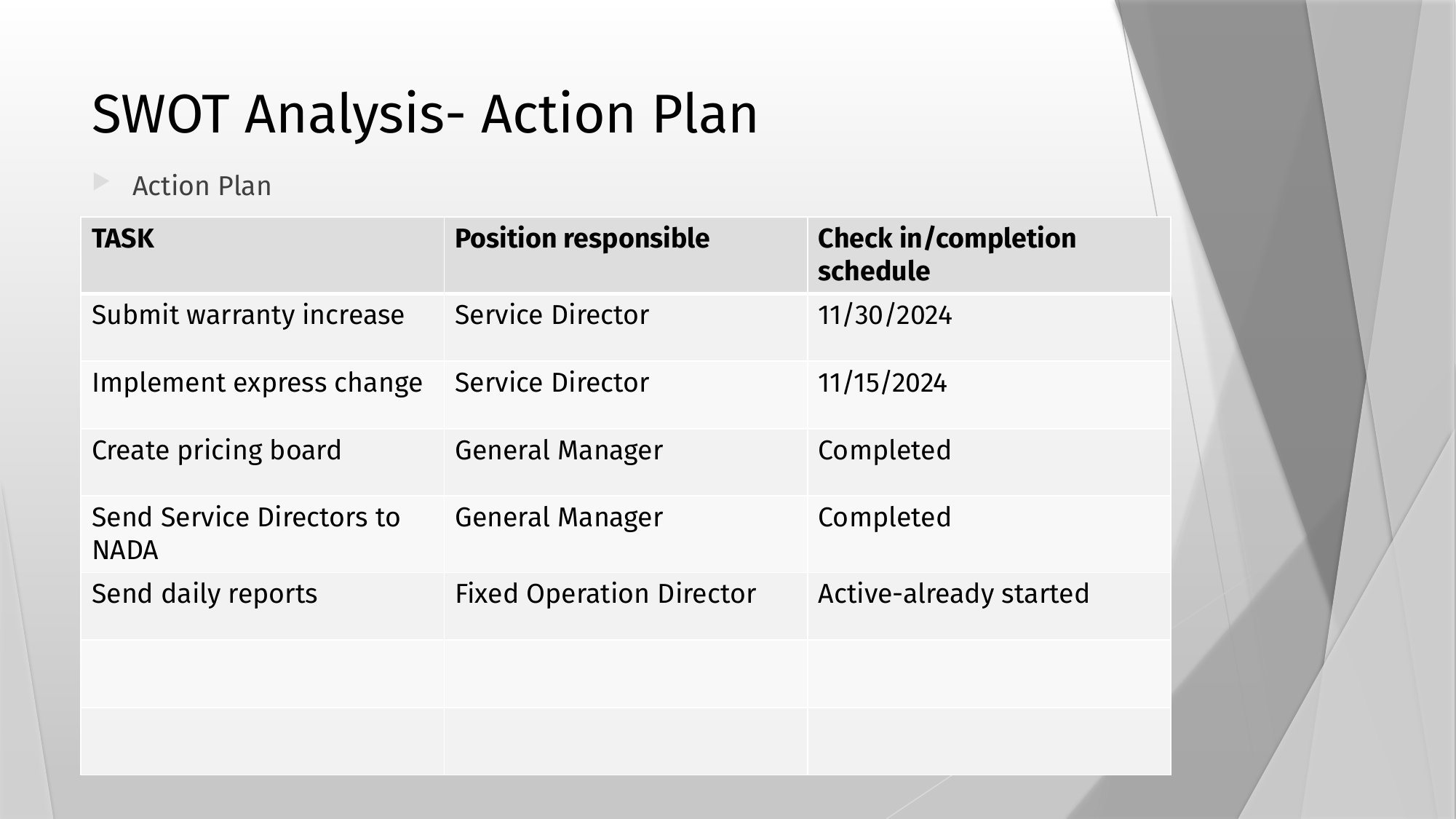

# SWOT Analysis- Action Plan
Action Plan

| TASK | Position responsible | Check in/completion schedule |
| --- | --- | --- |
| Submit warranty increase | Service Director | 11/30/2024 |
| Implement express change | Service Director | 11/15/2024 |
| Create pricing board | General Manager | Completed |
| Send Service Directors to NADA | General Manager | Completed |
| Send daily reports | Fixed Operation Director | Active-already started |
|  |  |  |
|  |  |  |